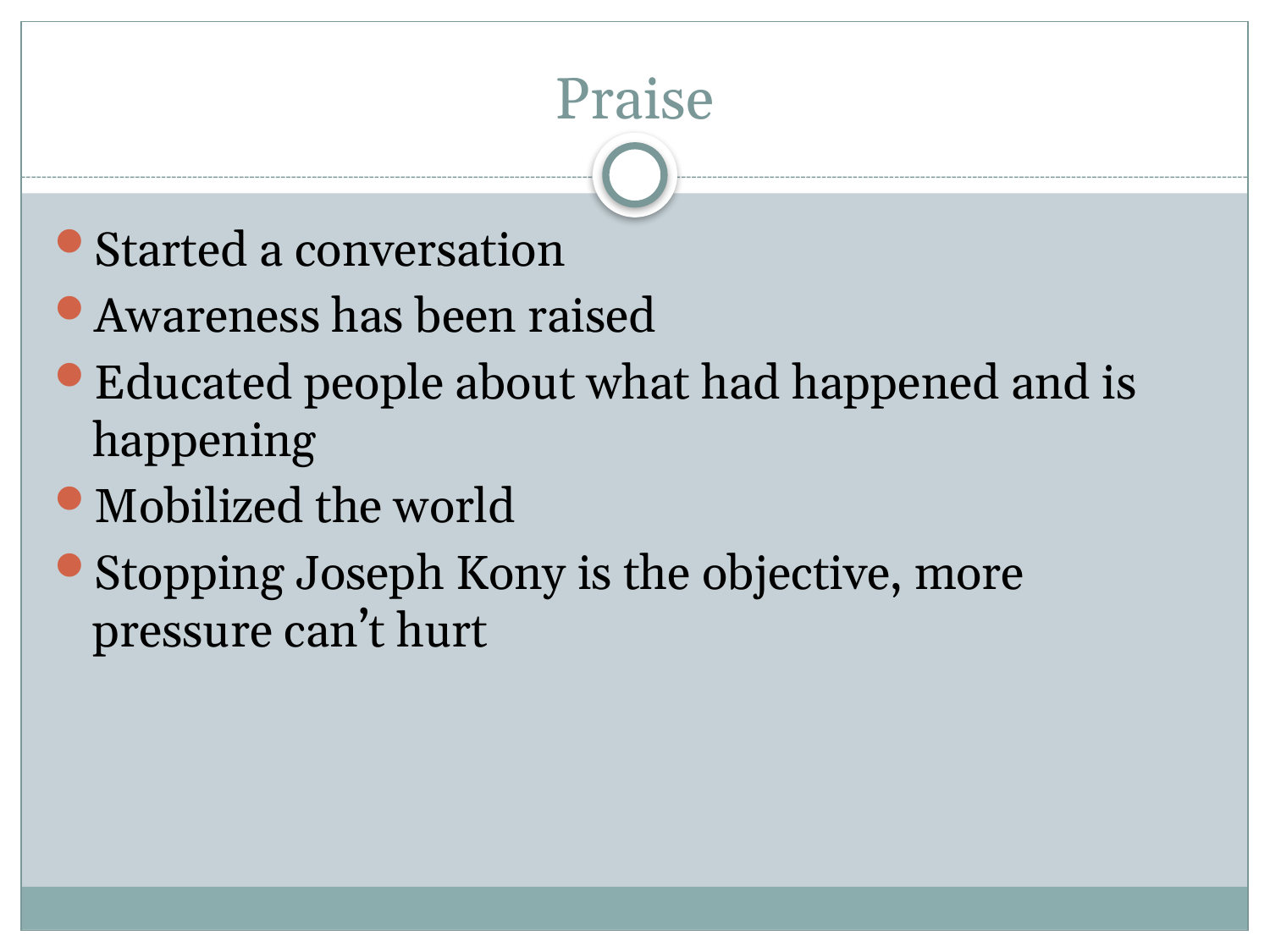

# Praise
Started a conversation
Awareness has been raised
Educated people about what had happened and is happening
Mobilized the world
Stopping Joseph Kony is the objective, more pressure can’t hurt